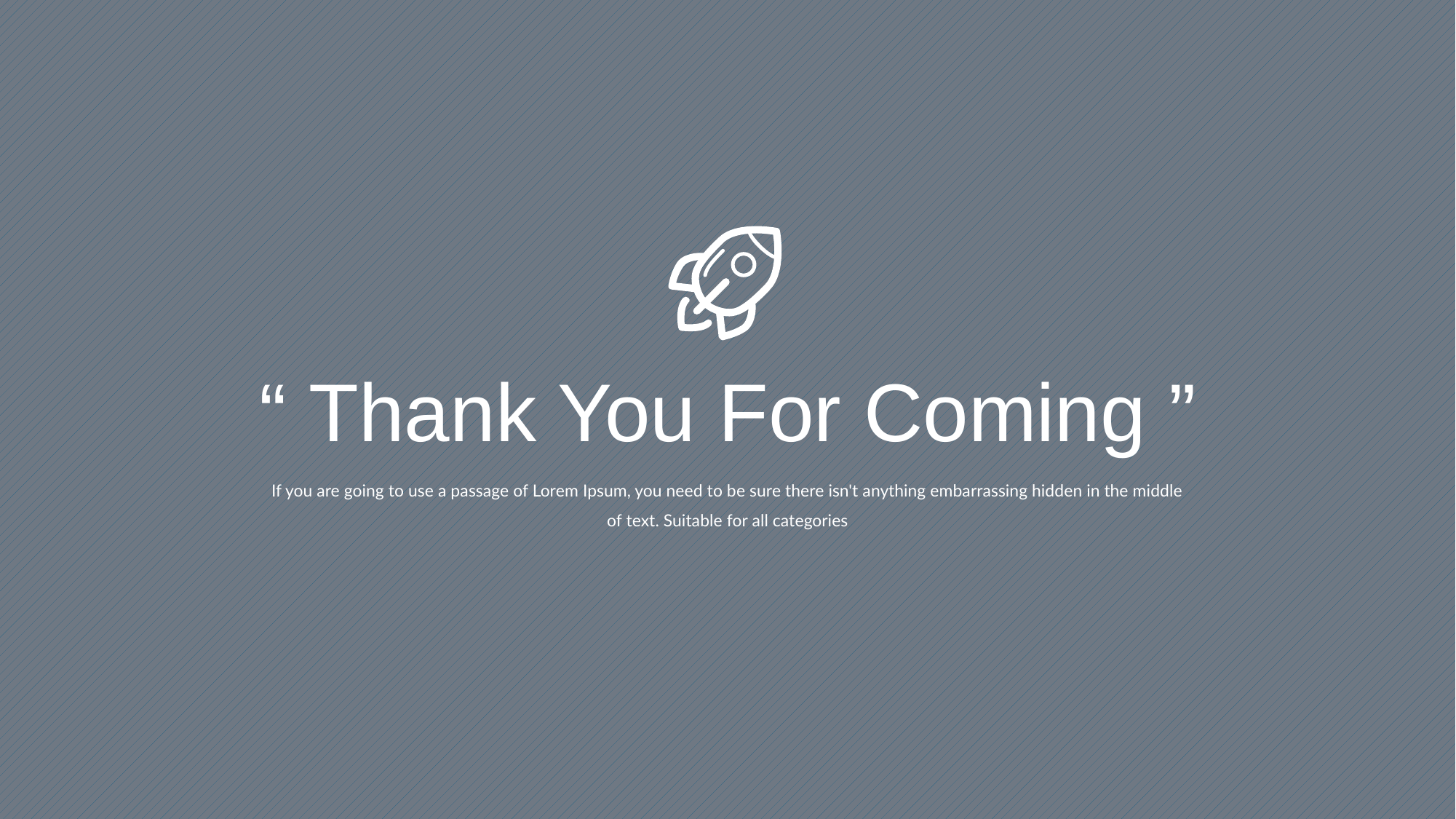

“ Thank You For Coming ”
If you are going to use a passage of Lorem Ipsum, you need to be sure there isn't anything embarrassing hidden in the middle of text. Suitable for all categories